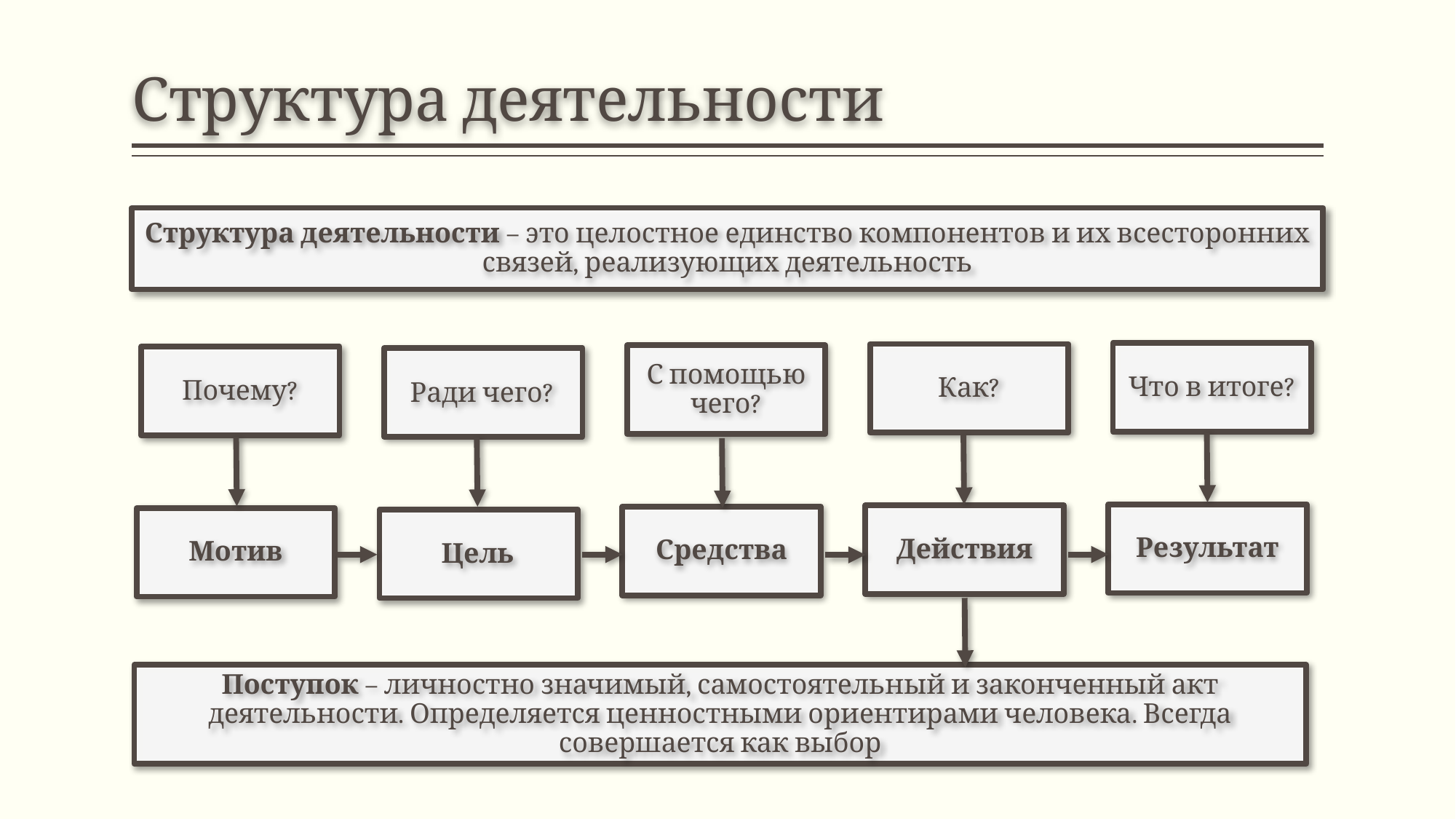

# Структура деятельности

Структура деятельности – это целостное единство компонентов и их всесторонних связей, реализующих деятельность

Что в итоге?

Как?

С помощью чего?

Почему?
Ради чего?

Результат

Действия

Средства

Мотив
Цель

Поступок – личностно значимый, самостоятельный и законченный акт деятельности. Определяется ценностными ориентирами человека. Всегда совершается как выбор